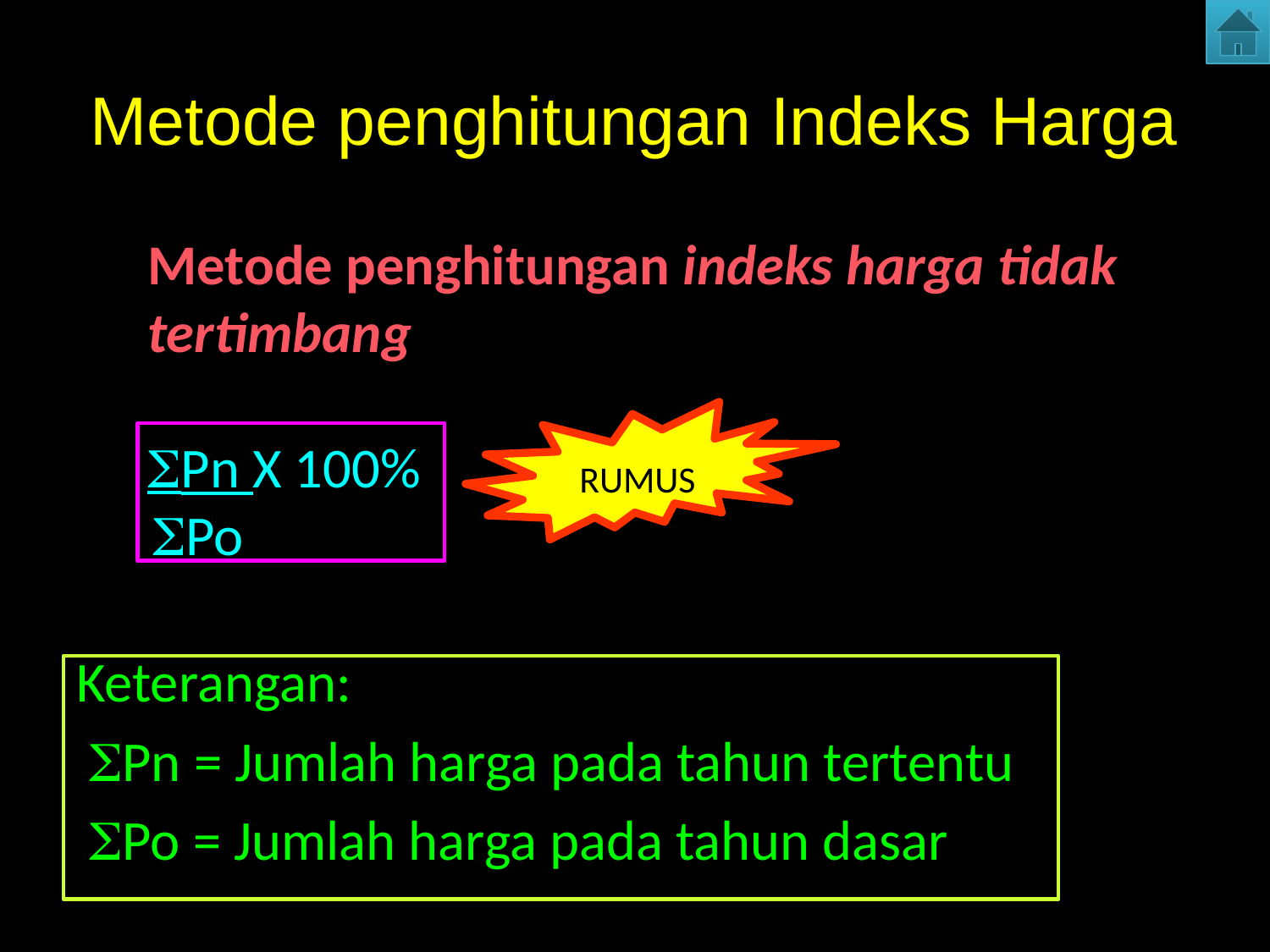

# Metode penghitungan Indeks Harga
	Metode penghitungan indeks harga tidak tertimbang

	ΣPn X 100%
      ΣPo

Keterangan:
 ΣPn = Jumlah harga pada tahun tertentu
 ΣPo = Jumlah harga pada tahun dasar

RUMUS